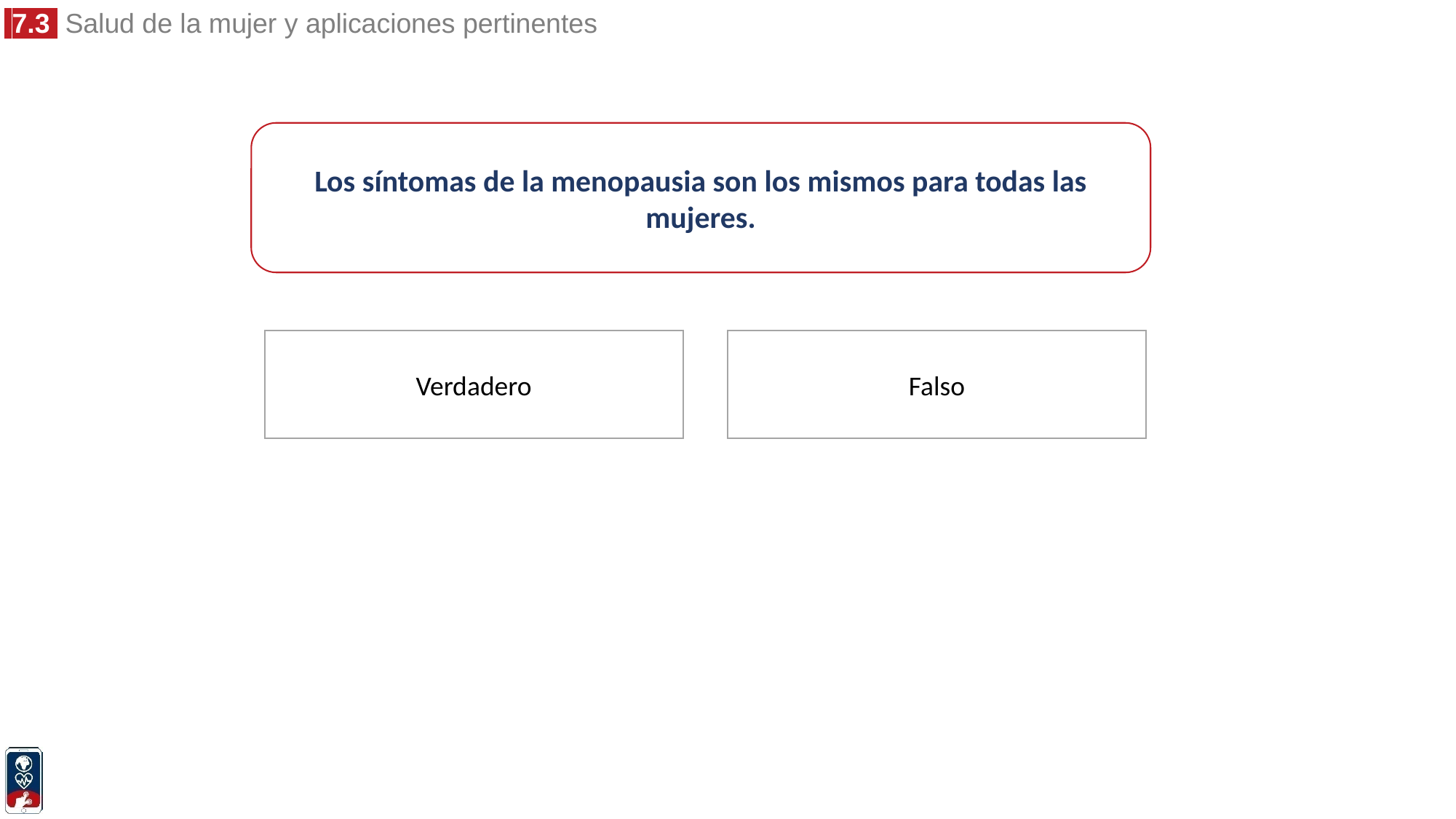

Los síntomas de la menopausia son los mismos para todas las mujeres.
Falso
Verdadero